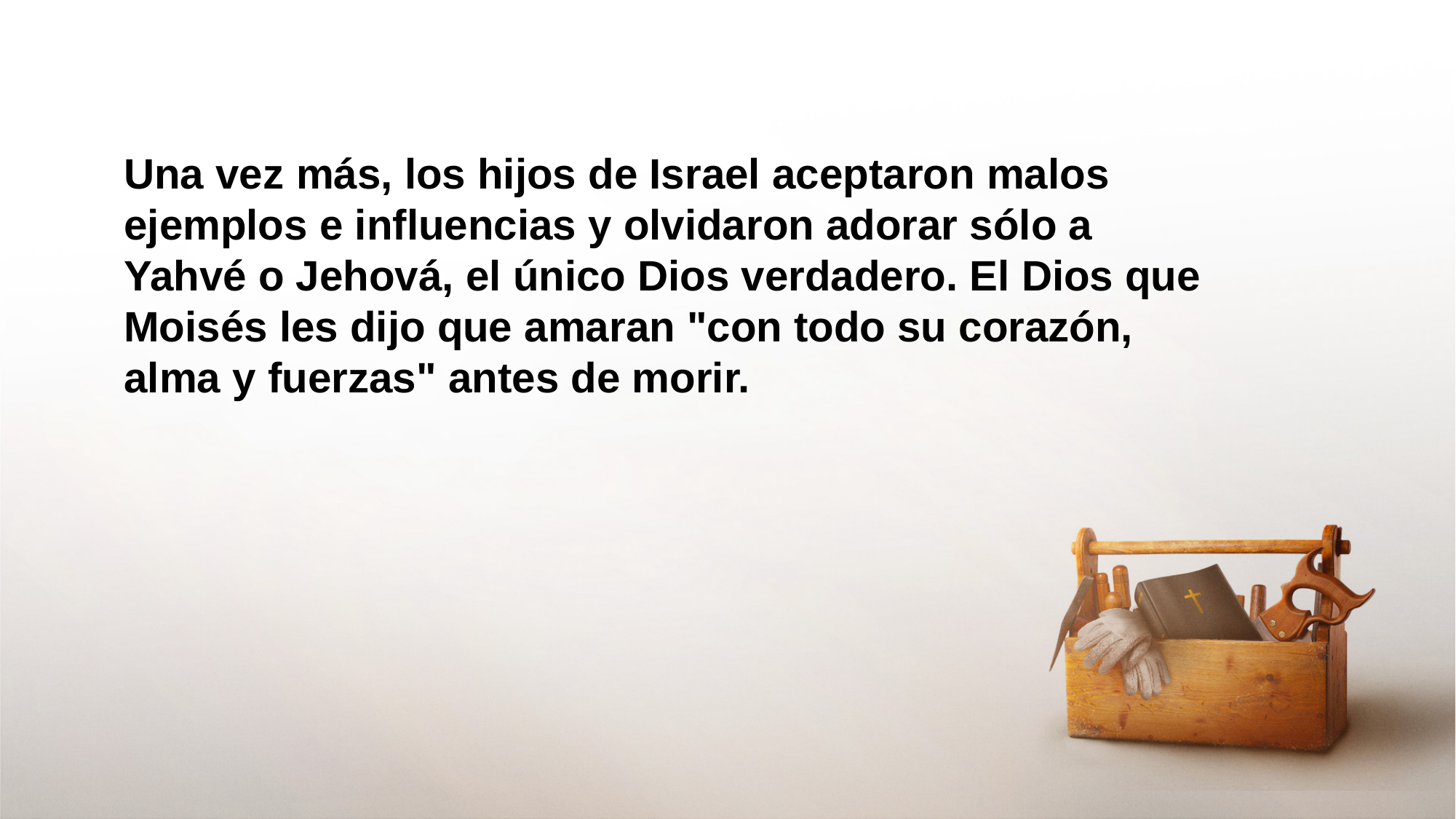

Una vez más, los hijos de Israel aceptaron malos ejemplos e influencias y olvidaron adorar sólo a Yahvé o Jehová, el único Dios verdadero. El Dios que Moisés les dijo que amaran "con todo su corazón, alma y fuerzas" antes de morir.